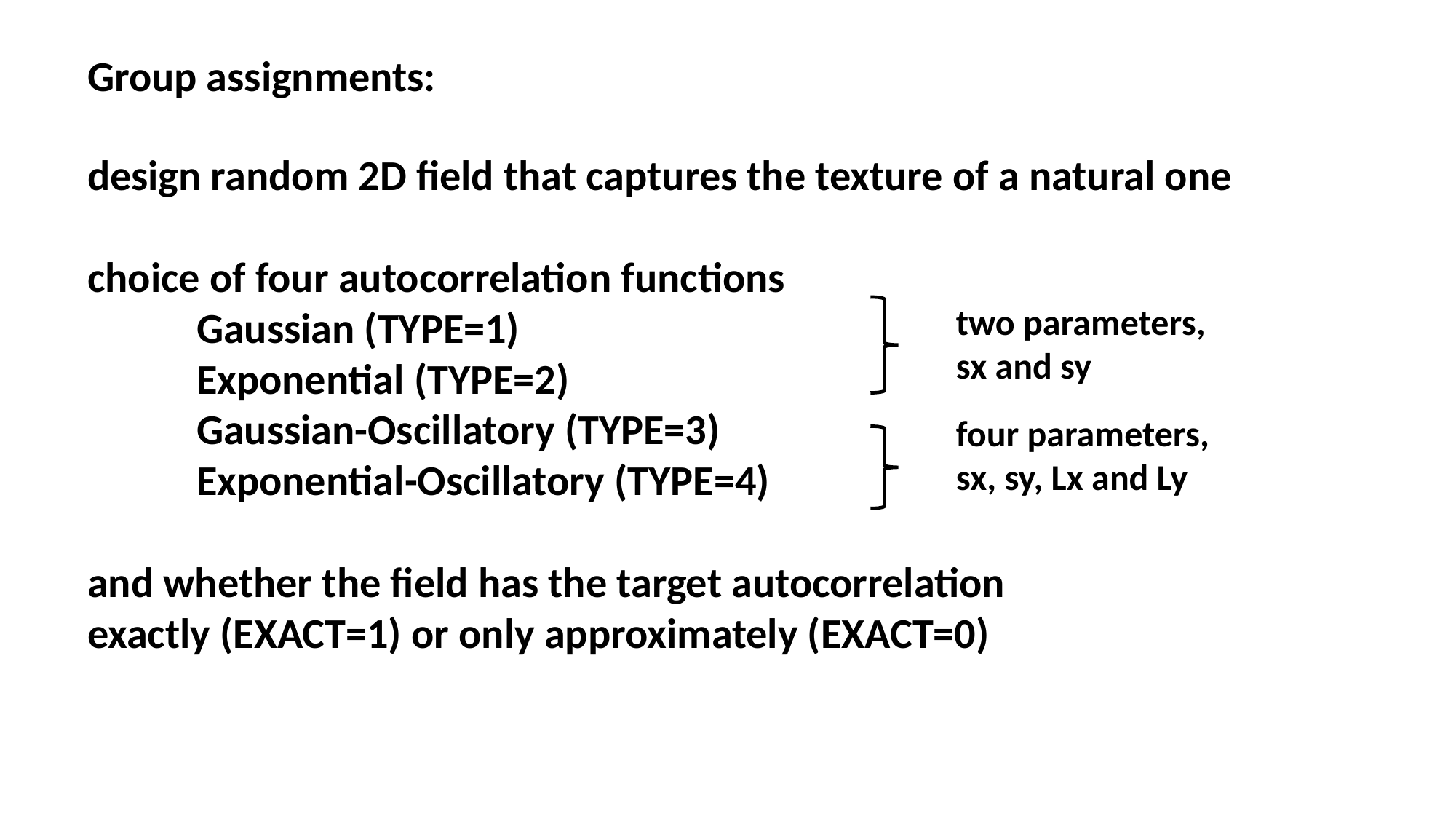

Group assignments:
design random 2D field that captures the texture of a natural one

choice of four autocorrelation functions
	Gaussian (TYPE=1)
	Exponential (TYPE=2)
	Gaussian-Oscillatory (TYPE=3)
	Exponential-Oscillatory (TYPE=4)

and whether the field has the target autocorrelation
exactly (EXACT=1) or only approximately (EXACT=0)
two parameters,
sx and sy

four parameters,
sx, sy, Lx and Ly